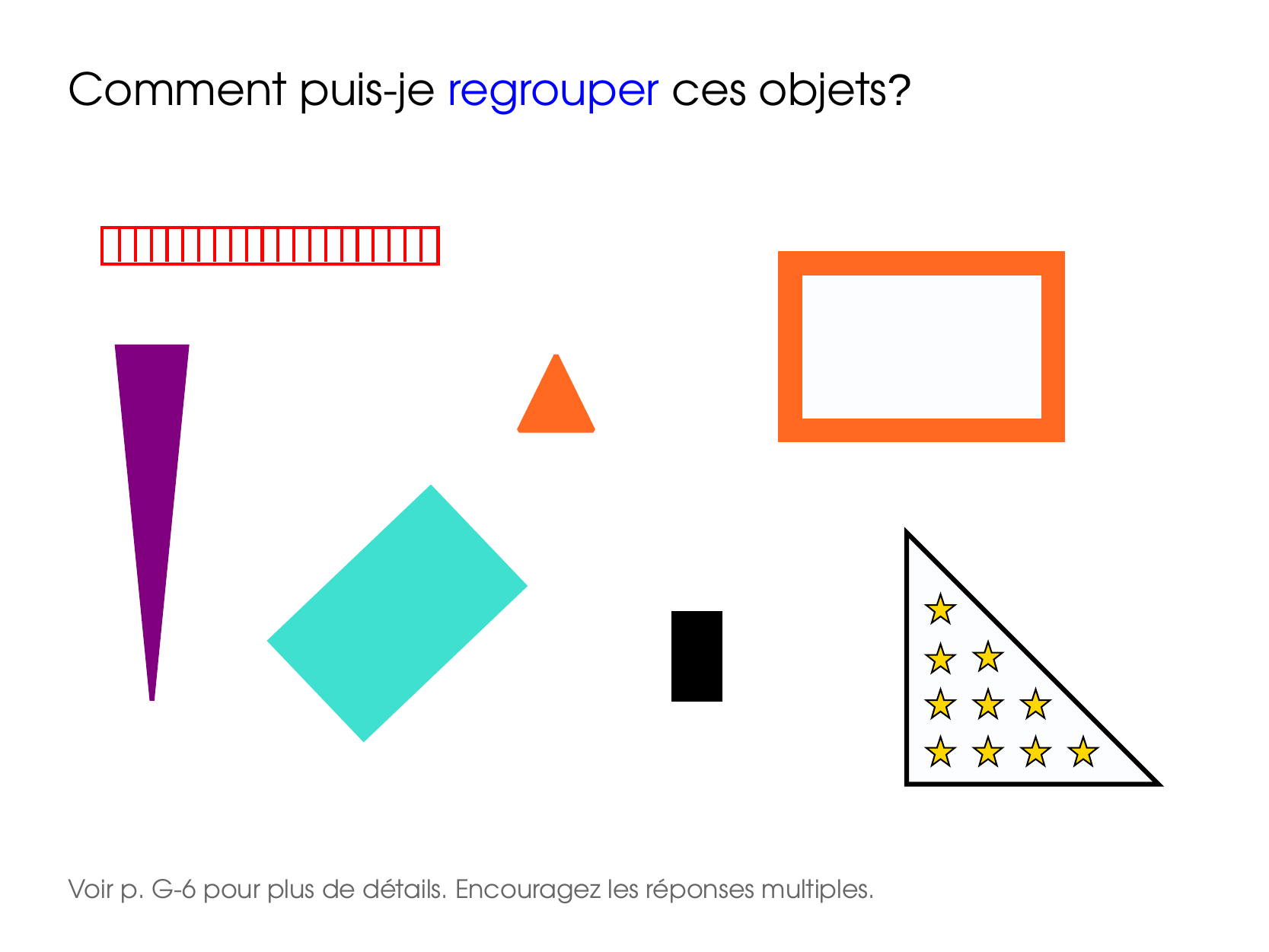

Comment puis-je regrouper ces objets?

Voir p. G-6 pour plus de détails. Encouragez les réponses multiples.